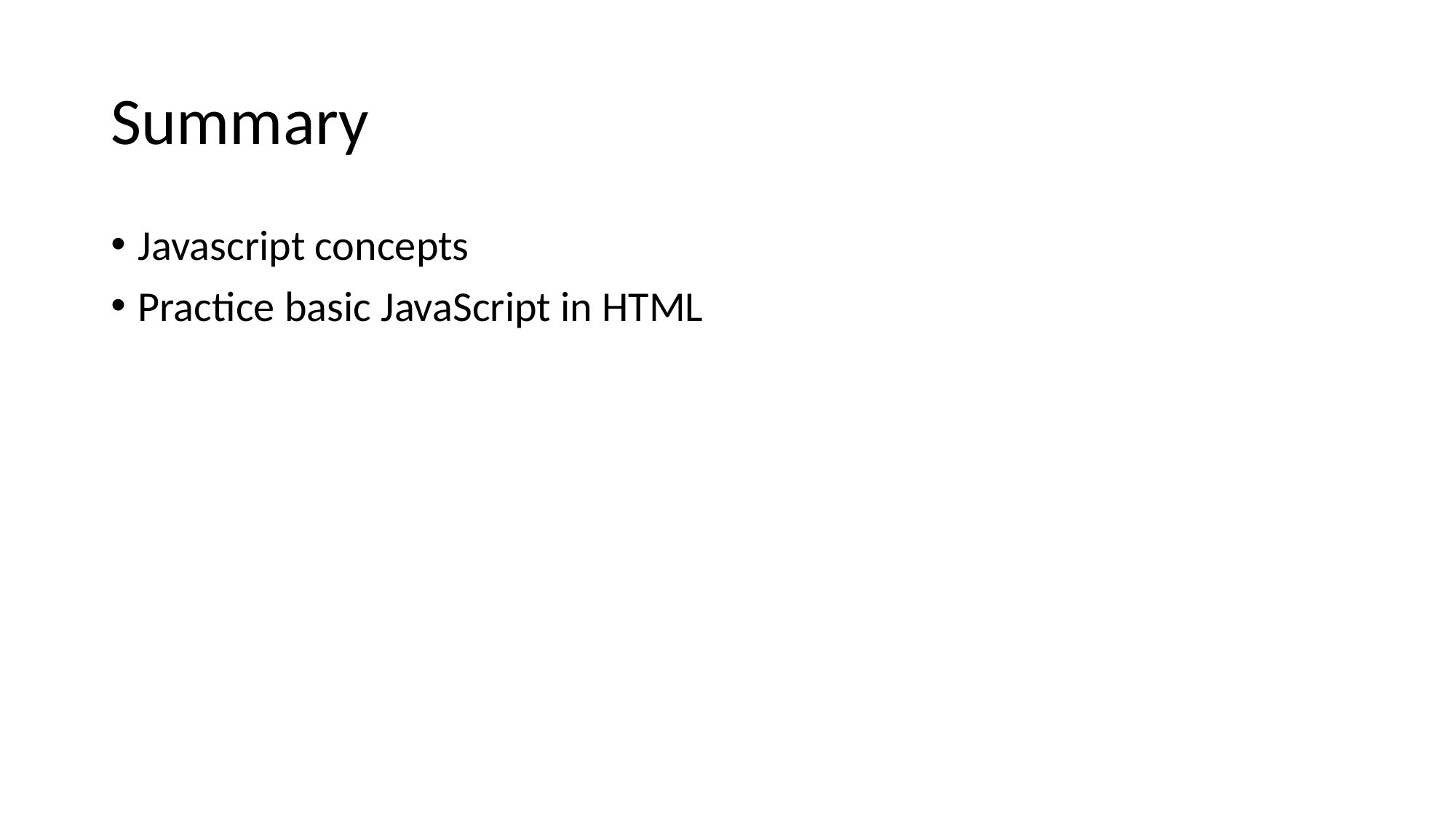

# Summary
Javascript concepts
Practice basic JavaScript in HTML